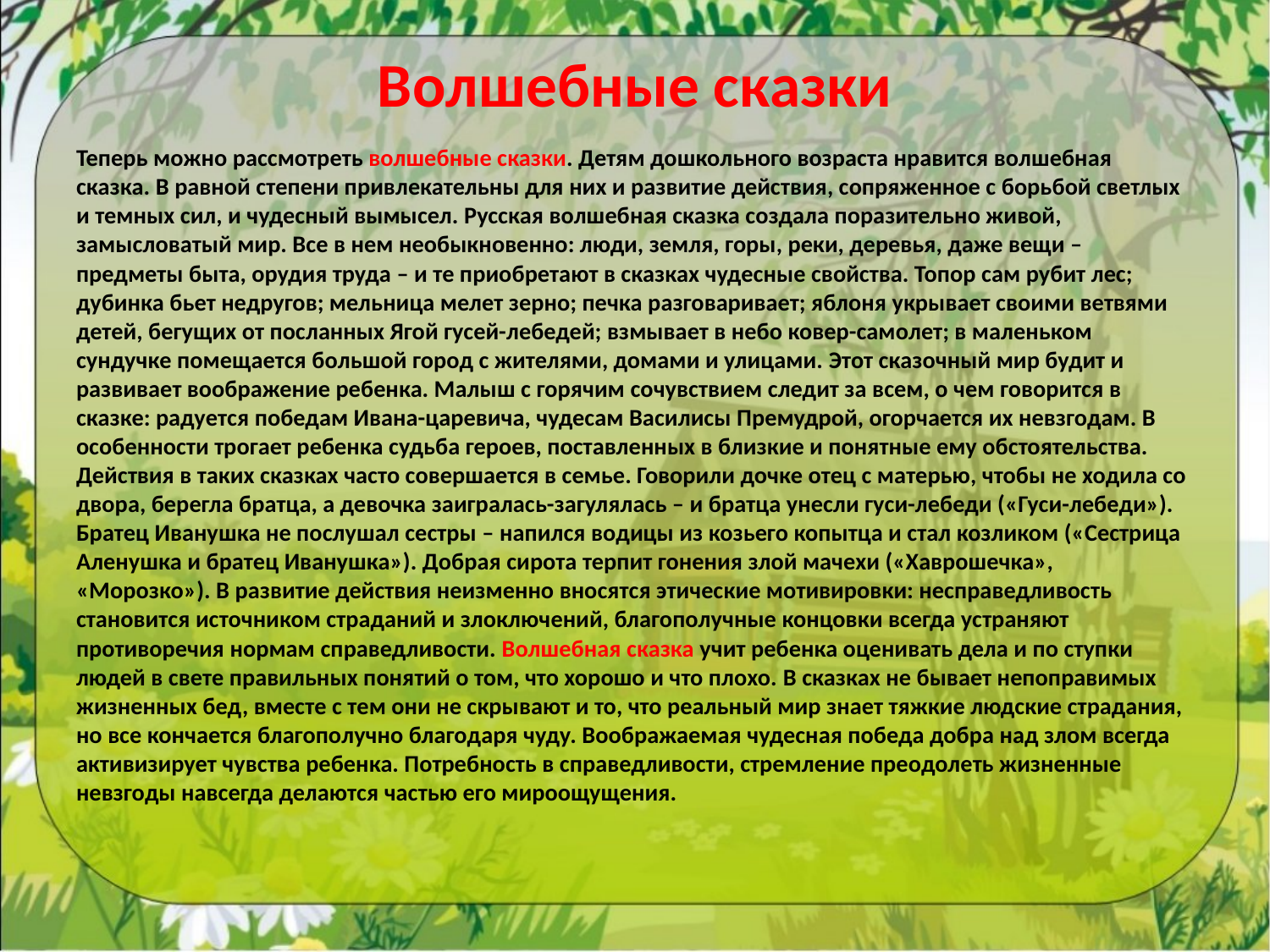

# Волшебные сказки
Теперь можно рассмотреть волшебные сказки. Детям дошкольного возраста нравится волшебная сказка. В равной степени привлекательны для них и развитие действия, сопряженное с борьбой светлых и темных сил, и чудесный вымысел. Русская волшебная сказка создала поразительно живой, замысловатый мир. Все в нем необыкновенно: люди, земля, горы, реки, деревья, даже вещи – предметы быта, орудия труда – и те приобретают в сказках чудесные свойства. Топор сам рубит лес; дубинка бьет недругов; мельница мелет зерно; печка разговаривает; яблоня укрывает своими ветвями детей, бегущих от посланных Ягой гусей-лебедей; взмывает в небо ковер-самолет; в маленьком сундучке помещается большой город с жителями, домами и улицами. Этот сказочный мир будит и развивает воображение ребенка. Малыш с горячим сочувствием следит за всем, о чем говорится в сказке: радуется победам Ивана-царевича, чудесам Василисы Премудрой, огорчается их невзгодам. В особенности трогает ребенка судьба героев, поставленных в близкие и понятные ему обстоятельства. Действия в таких сказках часто совершается в семье. Говорили дочке отец с матерью, чтобы не ходила со двора, берегла братца, а девочка заигралась-загулялась – и братца унесли гуси-лебеди («Гуси-лебеди»). Братец Иванушка не послушал сестры – напился водицы из козьего копытца и стал козликом («Сестрица Аленушка и братец Иванушка»). Добрая сирота терпит гонения злой мачехи («Хаврошечка», «Морозко»). В развитие действия неизменно вносятся этические мотивировки: несправедливость становится источником страданий и злоключений, благополучные концовки всегда устраняют противоречия нормам справедливости. Волшебная сказка учит ребенка оценивать дела и по ступки людей в свете правильных понятий о том, что хорошо и что плохо. В сказках не бывает непоправимых жизненных бед, вместе с тем они не скрывают и то, что реальный мир знает тяжкие людские страдания, но все кончается благополучно благодаря чуду. Воображаемая чудесная победа добра над злом всегда активизирует чувства ребенка. Потребность в справедливости, стремление преодолеть жизненные невзгоды навсегда делаются частью его мироощущения.